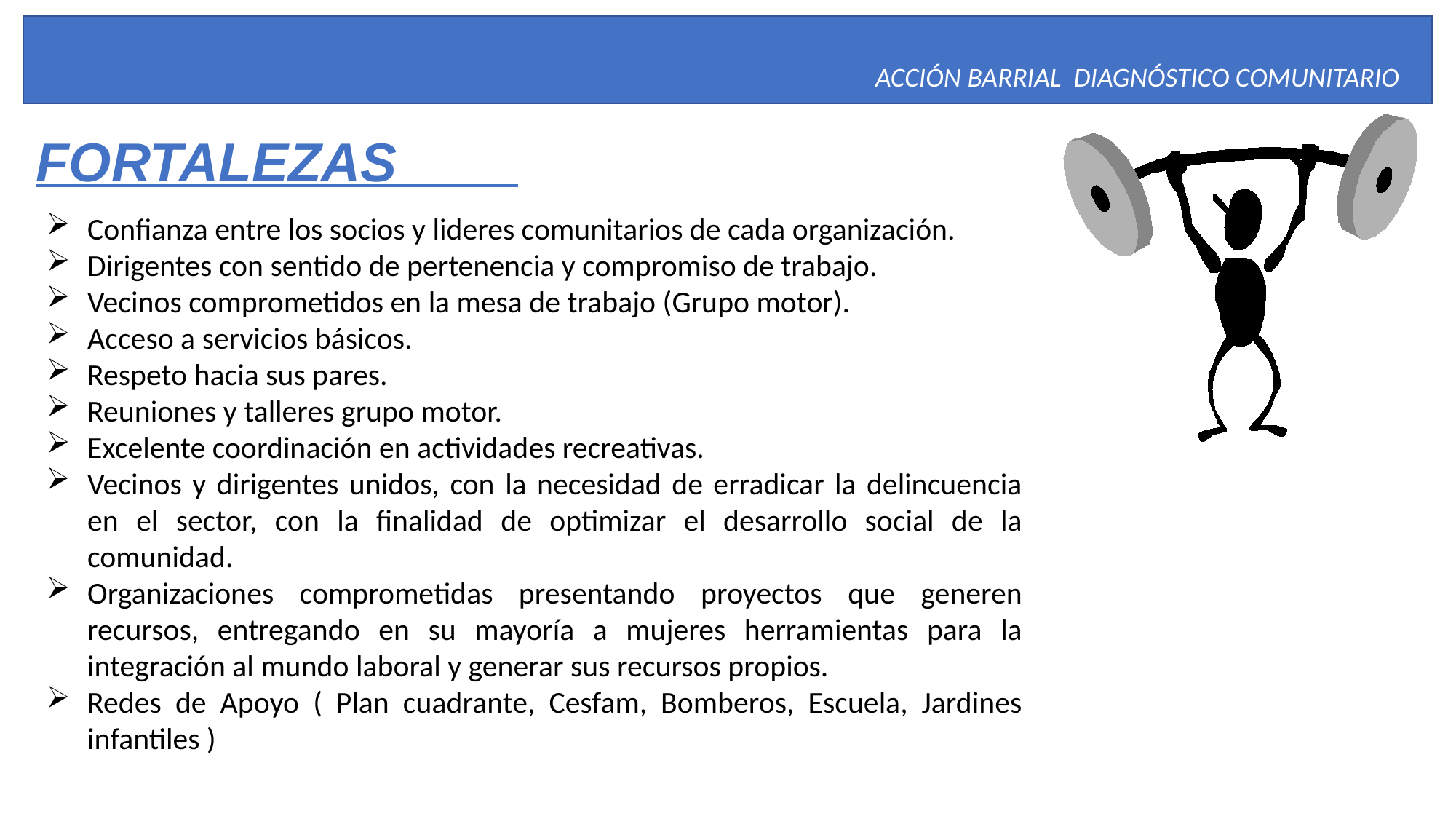

ACCIÓN BARRIAL  DIAGNÓSTICO COMUNITARIO
# FORTALEZAS

Confianza entre los socios y lideres comunitarios de cada organización.
Dirigentes con sentido de pertenencia y compromiso de trabajo.
Vecinos comprometidos en la mesa de trabajo (Grupo motor).
Acceso a servicios básicos.
Respeto hacia sus pares.
Reuniones y talleres grupo motor.
Excelente coordinación en actividades recreativas.
Vecinos y dirigentes unidos, con la necesidad de erradicar la delincuencia en el sector, con la finalidad de optimizar el desarrollo social de la comunidad.
Organizaciones comprometidas presentando proyectos que generen recursos, entregando en su mayoría a mujeres herramientas para la integración al mundo laboral y generar sus recursos propios.
Redes de Apoyo ( Plan cuadrante, Cesfam, Bomberos, Escuela, Jardines infantiles )